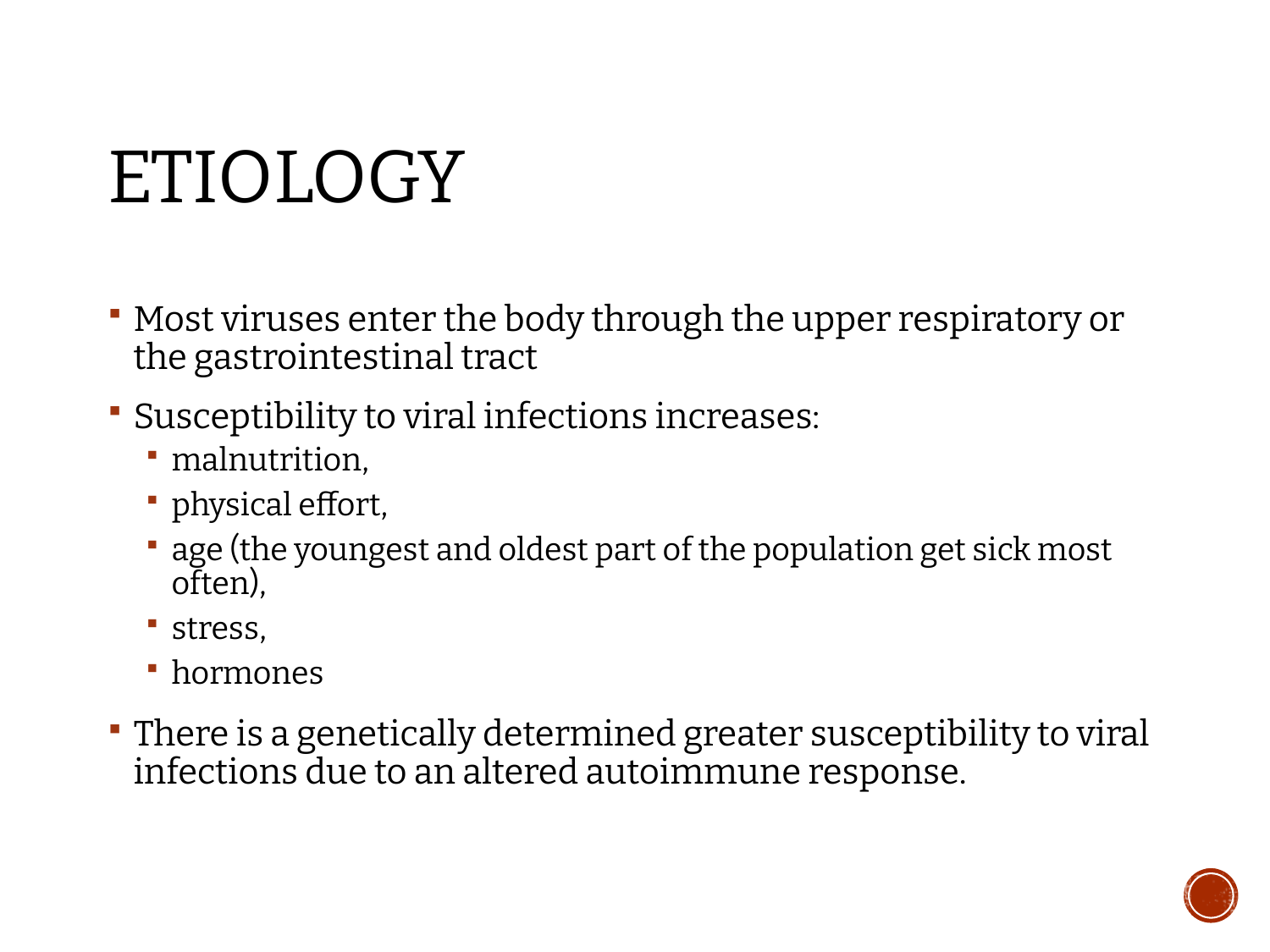

# ETIOLOGY
Most viruses enter the body through the upper respiratory or the gastrointestinal tract
Susceptibility to viral infections increases:
malnutrition,
physical effort,
age (the youngest and oldest part of the population get sick most often),
stress,
hormones
There is a genetically determined greater susceptibility to viral infections due to an altered autoimmune response.